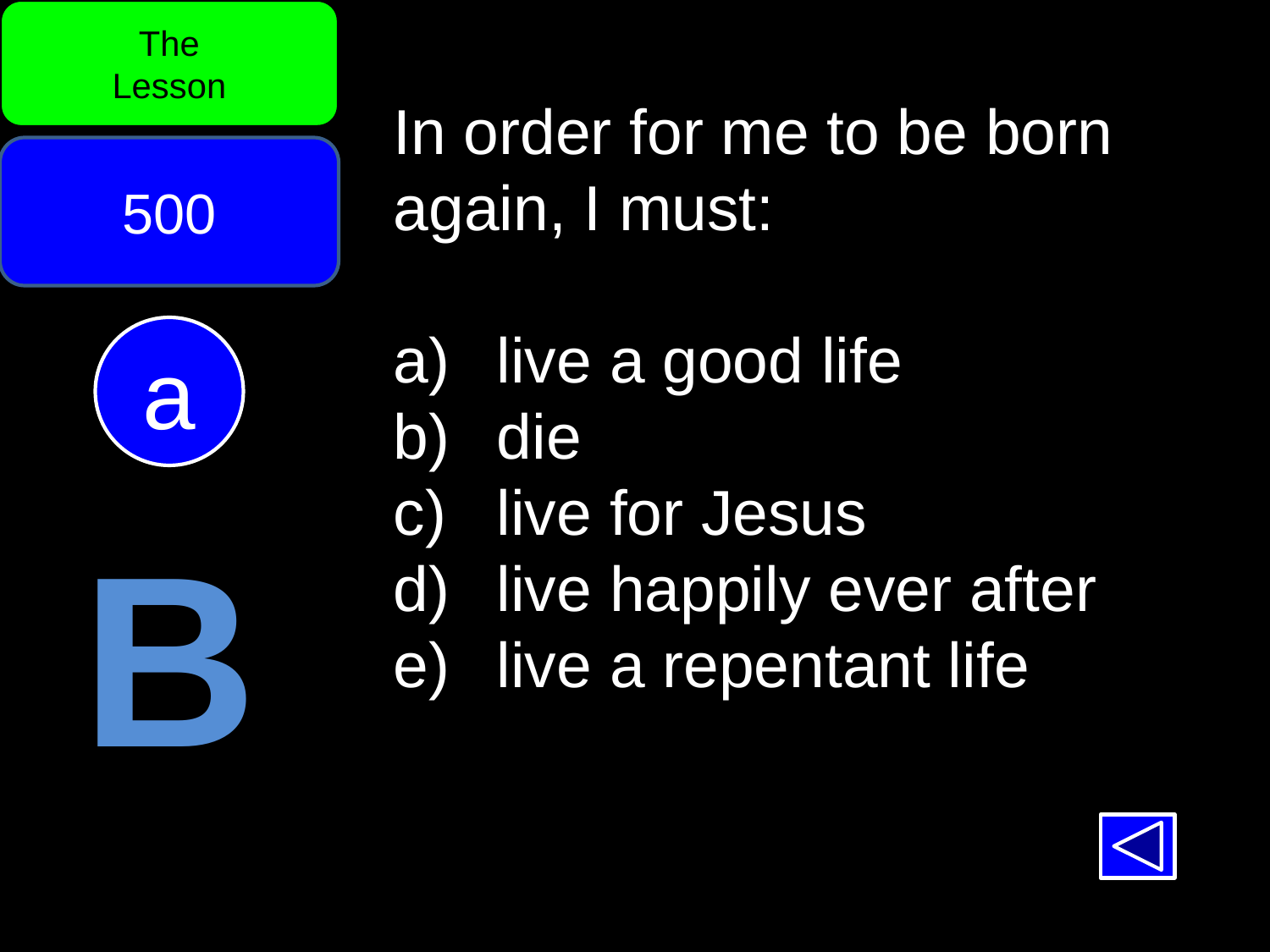

The
Lesson
In order for me to be born again, I must:

live a good life
die
live for Jesus
live happily ever after
live a repentant life
500
a
B